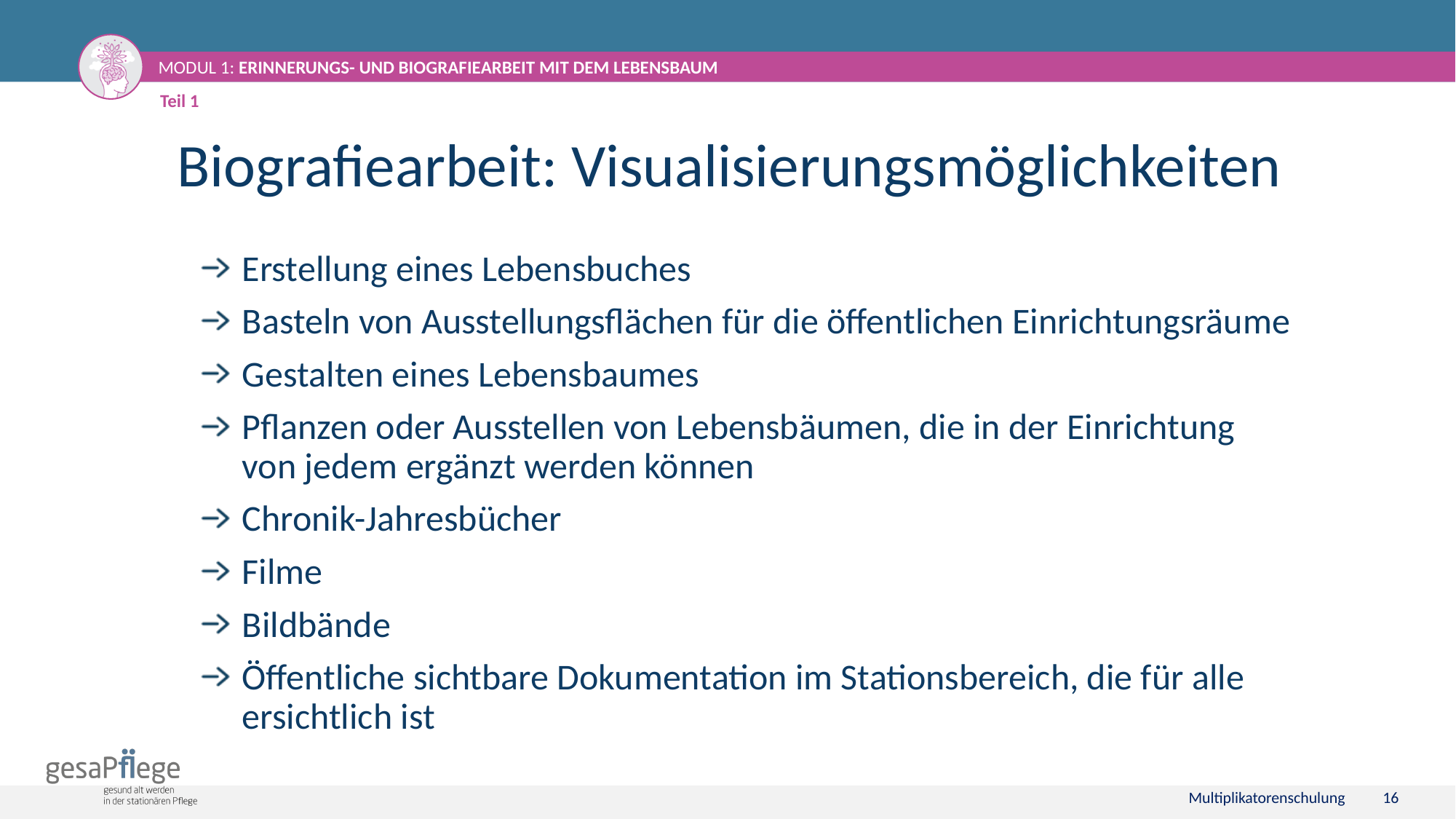

Teil 1
# Biografiearbeit: Visualisierungsmöglichkeiten
Erstellung eines Lebensbuches
Basteln von Ausstellungsflächen für die öffentlichen Einrichtungsräume
Gestalten eines Lebensbaumes
Pflanzen oder Ausstellen von Lebensbäumen, die in der Einrichtung
von jedem ergänzt werden können
Chronik-Jahresbücher
Filme
Bildbände
Öffentliche sichtbare Dokumentation im Stationsbereich, die für alle ersichtlich ist

Multiplikatorenschulung
16